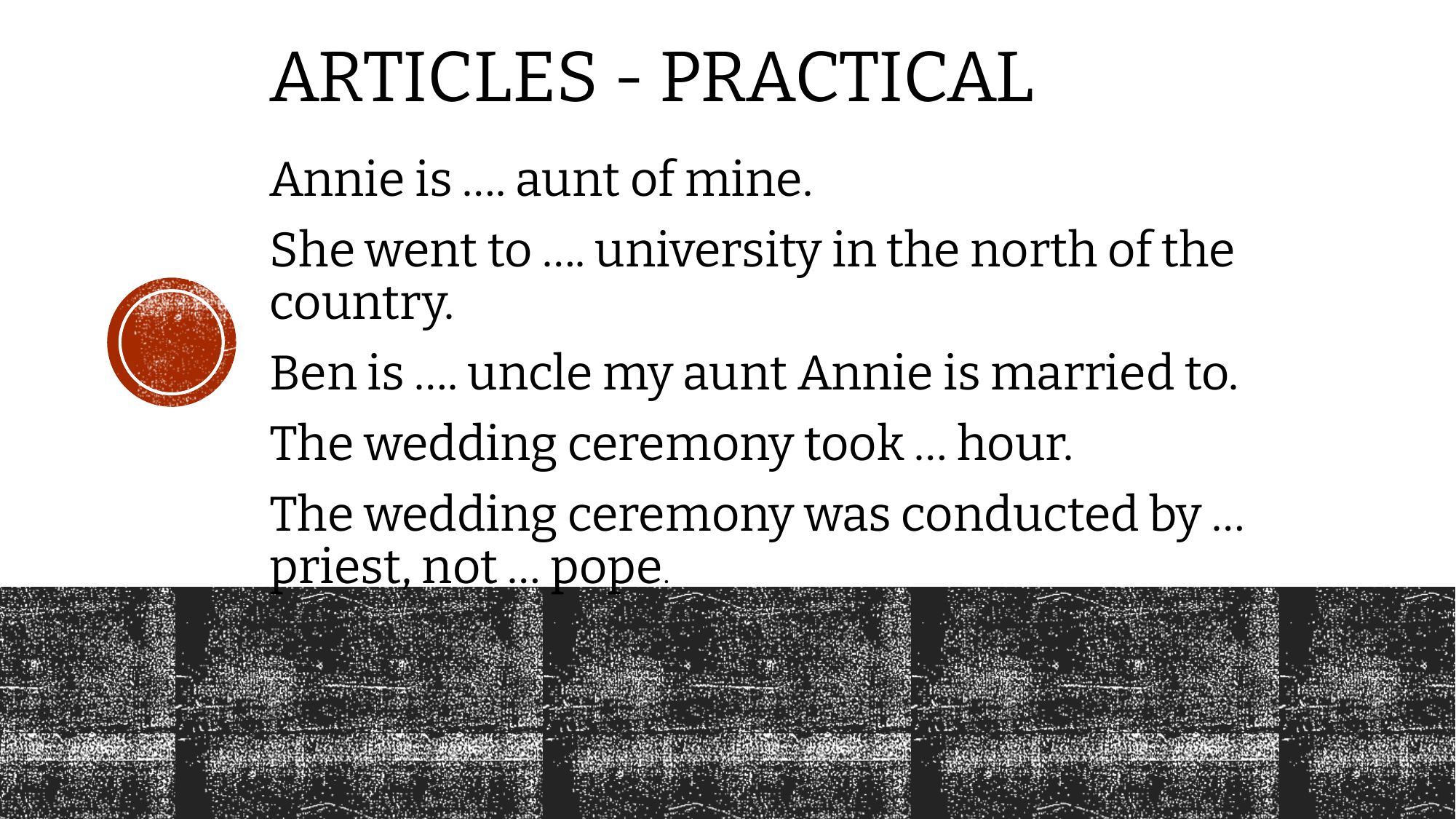

# Articles - practical
Annie is …. aunt of mine.
She went to …. university in the north of the country.
Ben is …. uncle my aunt Annie is married to.
The wedding ceremony took … hour.
The wedding ceremony was conducted by … priest, not … pope.